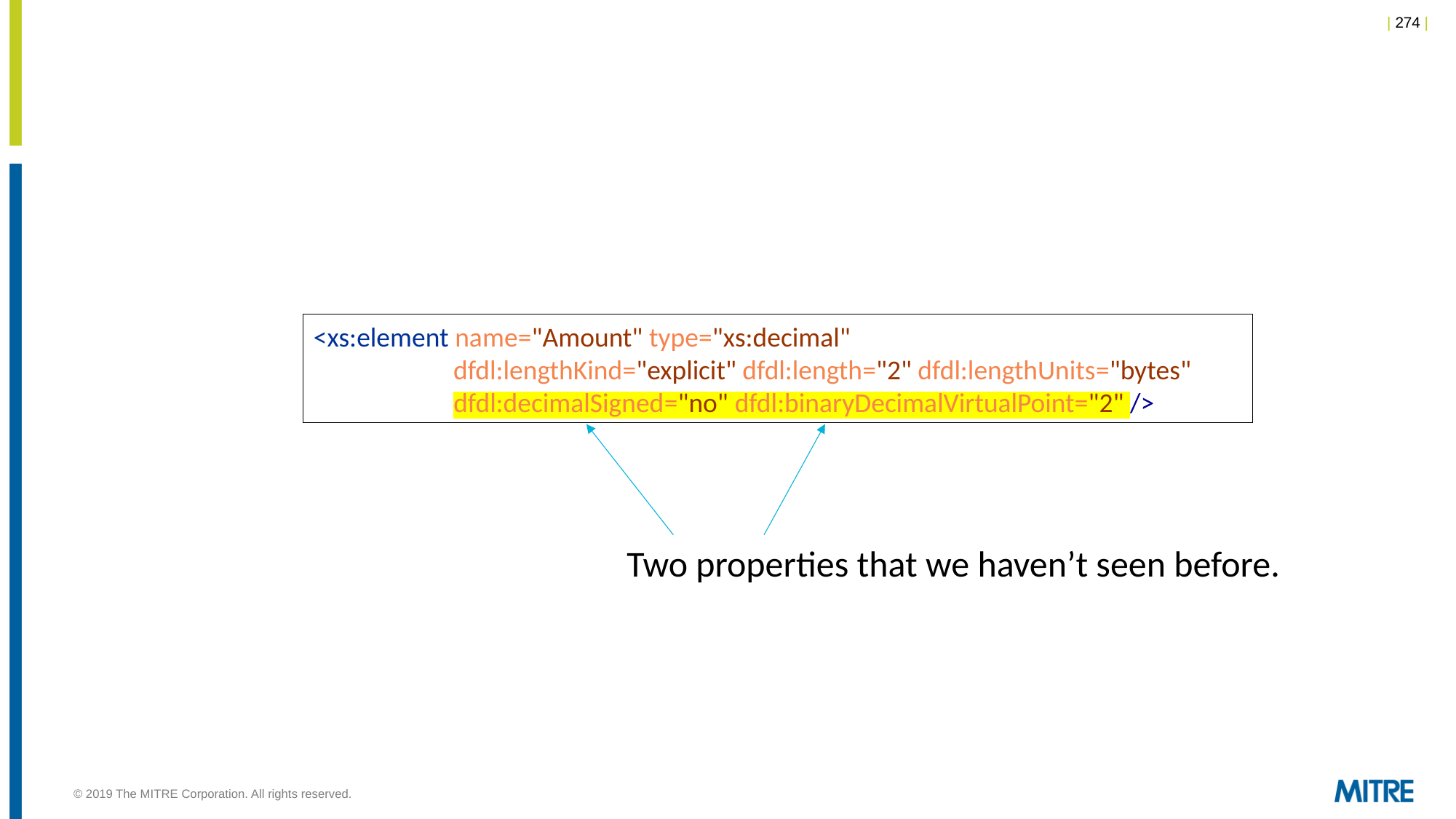

<xs:element name="Amount" type="xs:decimal"
    	     dfdl:lengthKind="explicit" dfdl:length="2" dfdl:lengthUnits="bytes"
    	     dfdl:decimalSigned="no" dfdl:binaryDecimalVirtualPoint="2" />
Two properties that we haven’t seen before.
© 2019 The MITRE Corporation. All rights reserved.